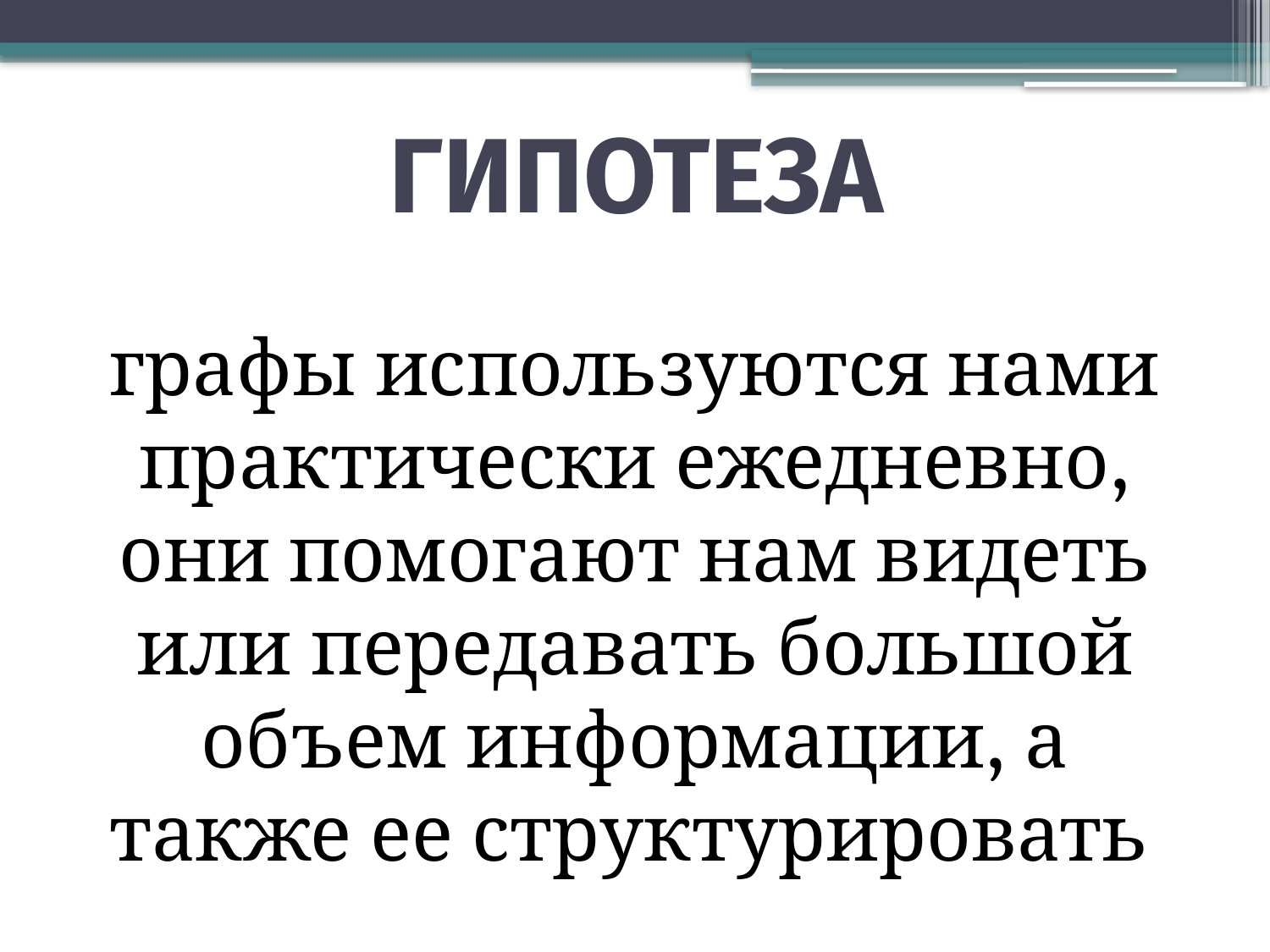

# ГИПОТЕЗА
графы используются нами практически ежедневно, они помогают нам видеть или передавать большой объем информации, а также ее структурировать